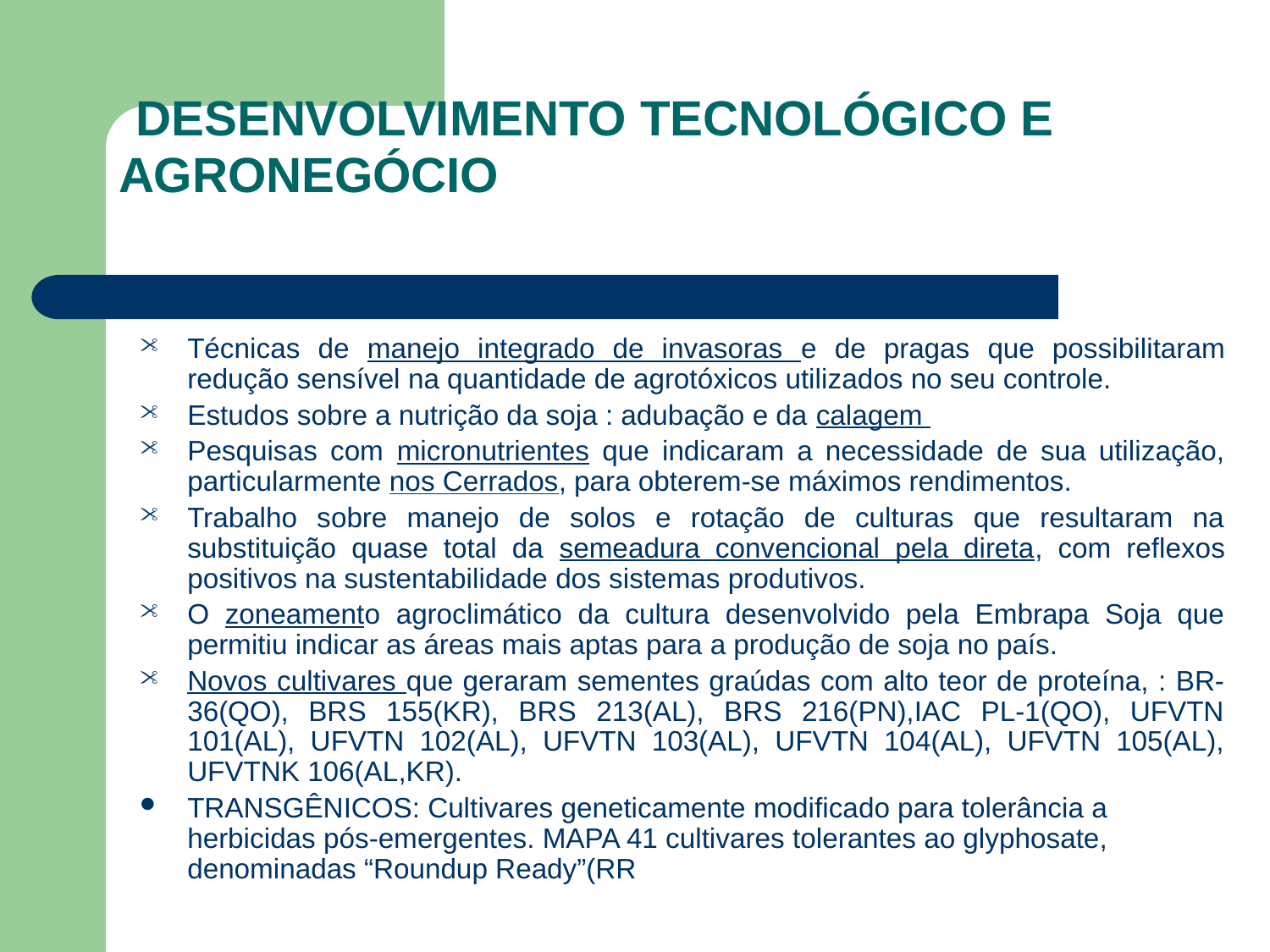

# DESENVOLVIMENTO TECNOLÓGICO E AGRONEGÓCIO
Técnicas de manejo integrado de invasoras e de pragas que possibilitaram redução sensível na quantidade de agrotóxicos utilizados no seu controle.
Estudos sobre a nutrição da soja : adubação e da calagem
Pesquisas com micronutrientes que indicaram a necessidade de sua utilização, particularmente nos Cerrados, para obterem-se máximos rendimentos.
Trabalho sobre manejo de solos e rotação de culturas que resultaram na substituição quase total da semeadura convencional pela direta, com reflexos positivos na sustentabilidade dos sistemas produtivos.
O zoneamento agroclimático da cultura desenvolvido pela Embrapa Soja que permitiu indicar as áreas mais aptas para a produção de soja no país.
Novos cultivares que geraram sementes graúdas com alto teor de proteína, : BR-36(QO), BRS 155(KR), BRS 213(AL), BRS 216(PN),IAC PL-1(QO), UFVTN 101(AL), UFVTN 102(AL), UFVTN 103(AL), UFVTN 104(AL), UFVTN 105(AL), UFVTNK 106(AL,KR).
TRANSGÊNICOS: Cultivares geneticamente modificado para tolerância a herbicidas pós-emergentes. MAPA 41 cultivares tolerantes ao glyphosate, denominadas “Roundup Ready”(RR